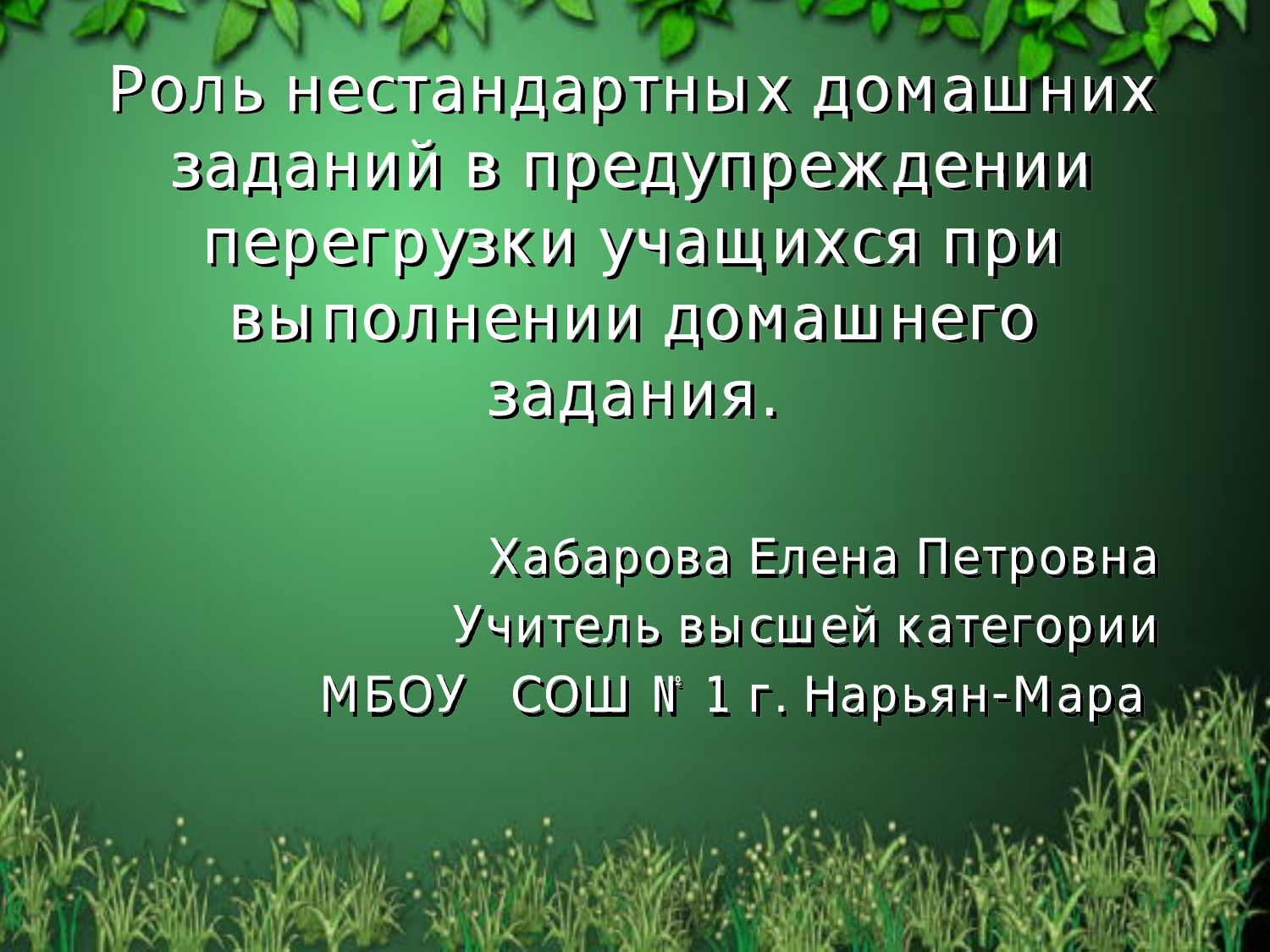

# Роль нестандартных домашних заданий в предупреждении перегрузки учащихся при выполнении домашнего задания.
Хабарова Елена Петровна
Учитель высшей категории
МБОУ   СОШ № 1 г. Нарьян-Мара